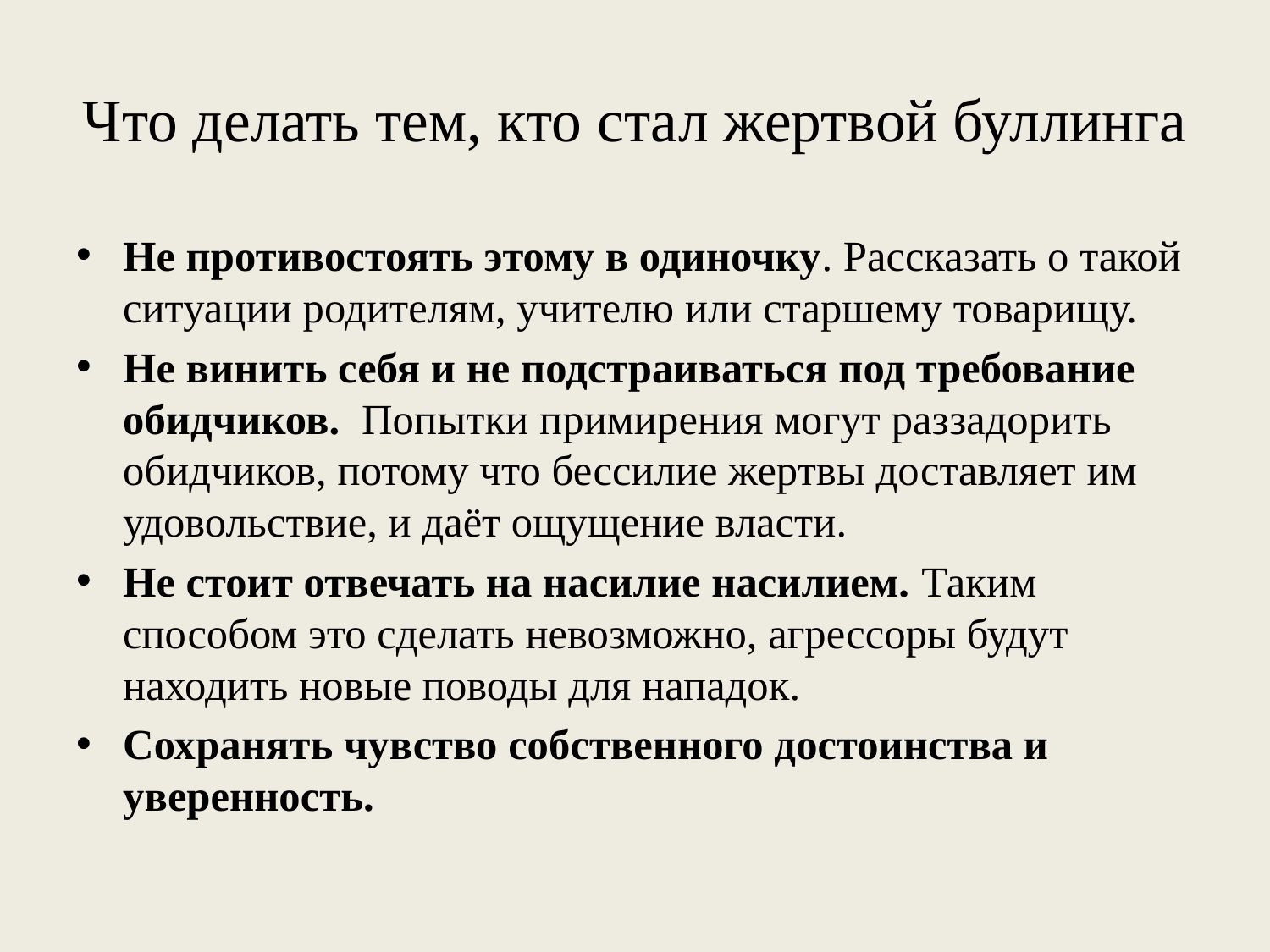

# Что делать тем, кто стал жертвой буллинга
Не противостоять этому в одиночку. Рассказать о такой ситуации родителям, учителю или старшему товарищу.
Не винить себя и не подстраиваться под требование обидчиков.  Попытки примирения могут раззадорить обидчиков, потому что бессилие жертвы доставляет им удовольствие, и даёт ощущение власти.
Не стоит отвечать на насилие насилием. Таким способом это сделать невозможно, агрессоры будут находить новые поводы для нападок.
Сохранять чувство собственного достоинства и уверенность.